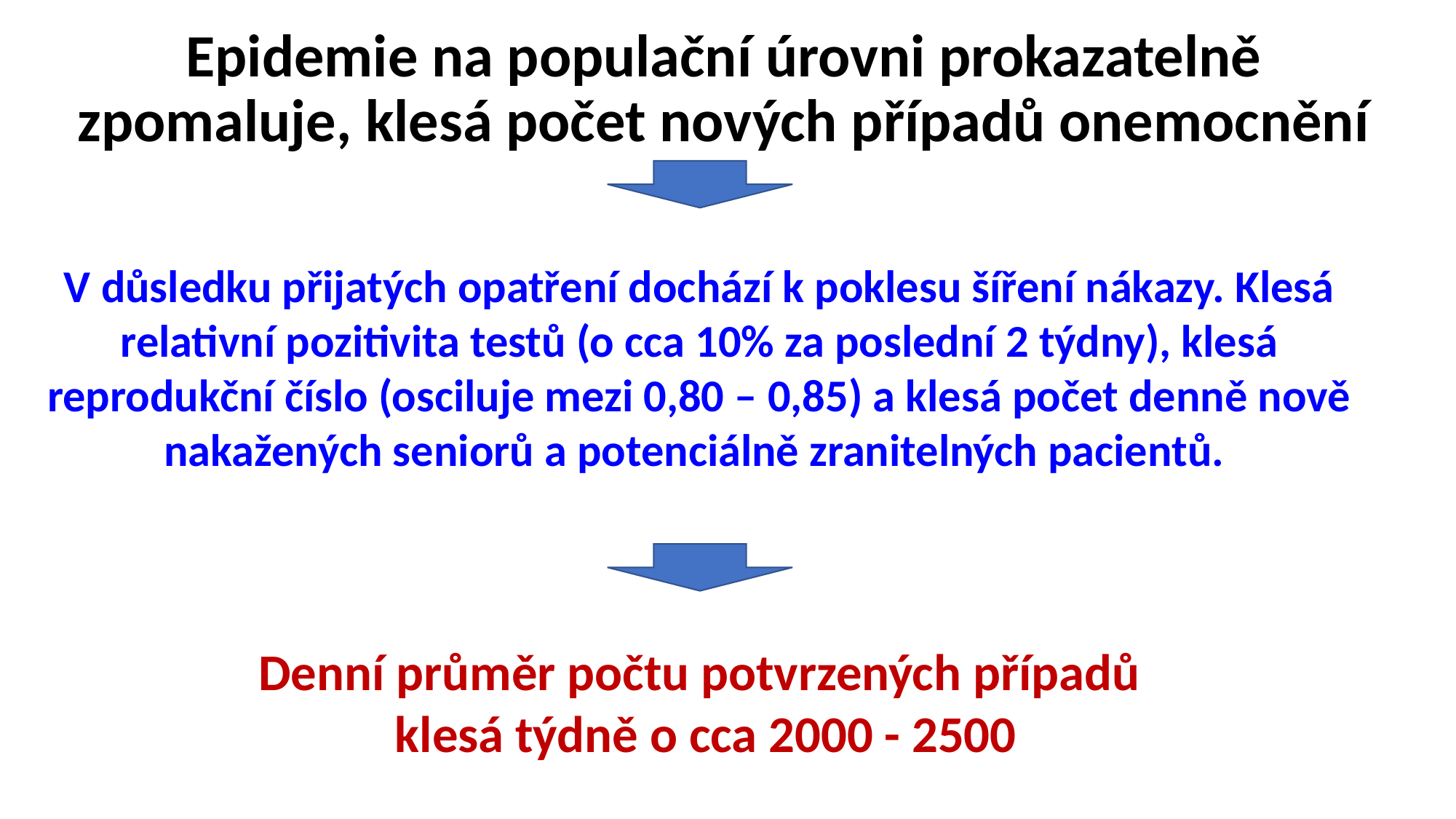

Epidemie na populační úrovni prokazatelně zpomaluje, klesá počet nových případů onemocnění

V důsledku přijatých opatření dochází k poklesu šíření nákazy. Klesá relativní pozitivita testů (o cca 10% za poslední 2 týdny), klesá reprodukční číslo (osciluje mezi 0,80 – 0,85) a klesá počet denně nově nakažených seniorů a potenciálně zranitelných pacientů.

Denní průměr počtu potvrzených případů
 klesá týdně o cca 2000 - 2500